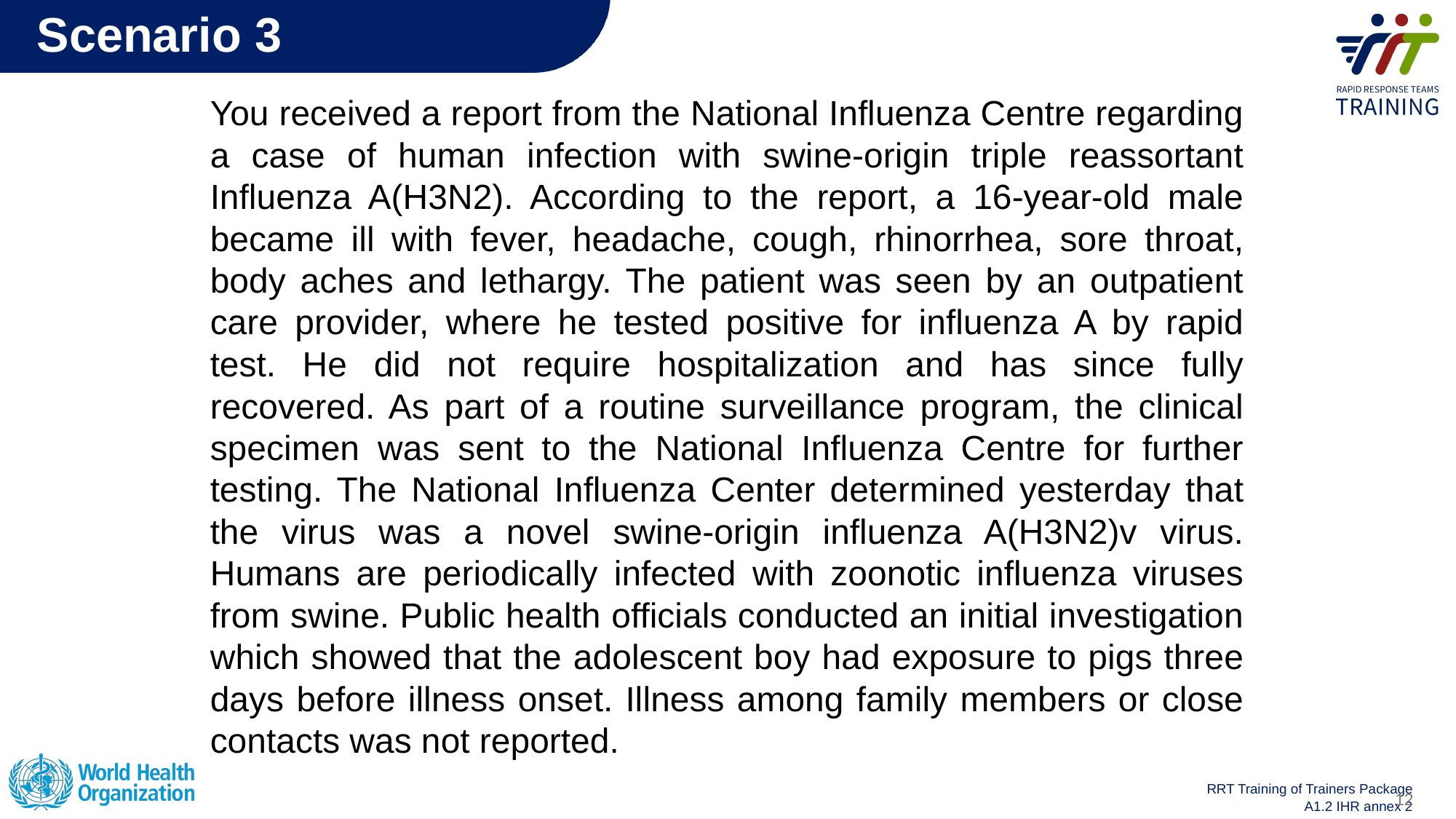

# Scenario 3
You received a report from the National Influenza Centre regarding a case of human infection with swine-origin triple reassortant Influenza A(H3N2). According to the report, a 16-year-old male became ill with fever, headache, cough, rhinorrhea, sore throat, body aches and lethargy. The patient was seen by an outpatient care provider, where he tested positive for influenza A by rapid test. He did not require hospitalization and has since fully recovered. As part of a routine surveillance program, the clinical specimen was sent to the National Influenza Centre for further testing. The National Influenza Center determined yesterday that the virus was a novel swine-origin influenza A(H3N2)v virus. Humans are periodically infected with zoonotic influenza viruses from swine. Public health officials conducted an initial investigation which showed that the adolescent boy had exposure to pigs three days before illness onset. Illness among family members or close contacts was not reported.